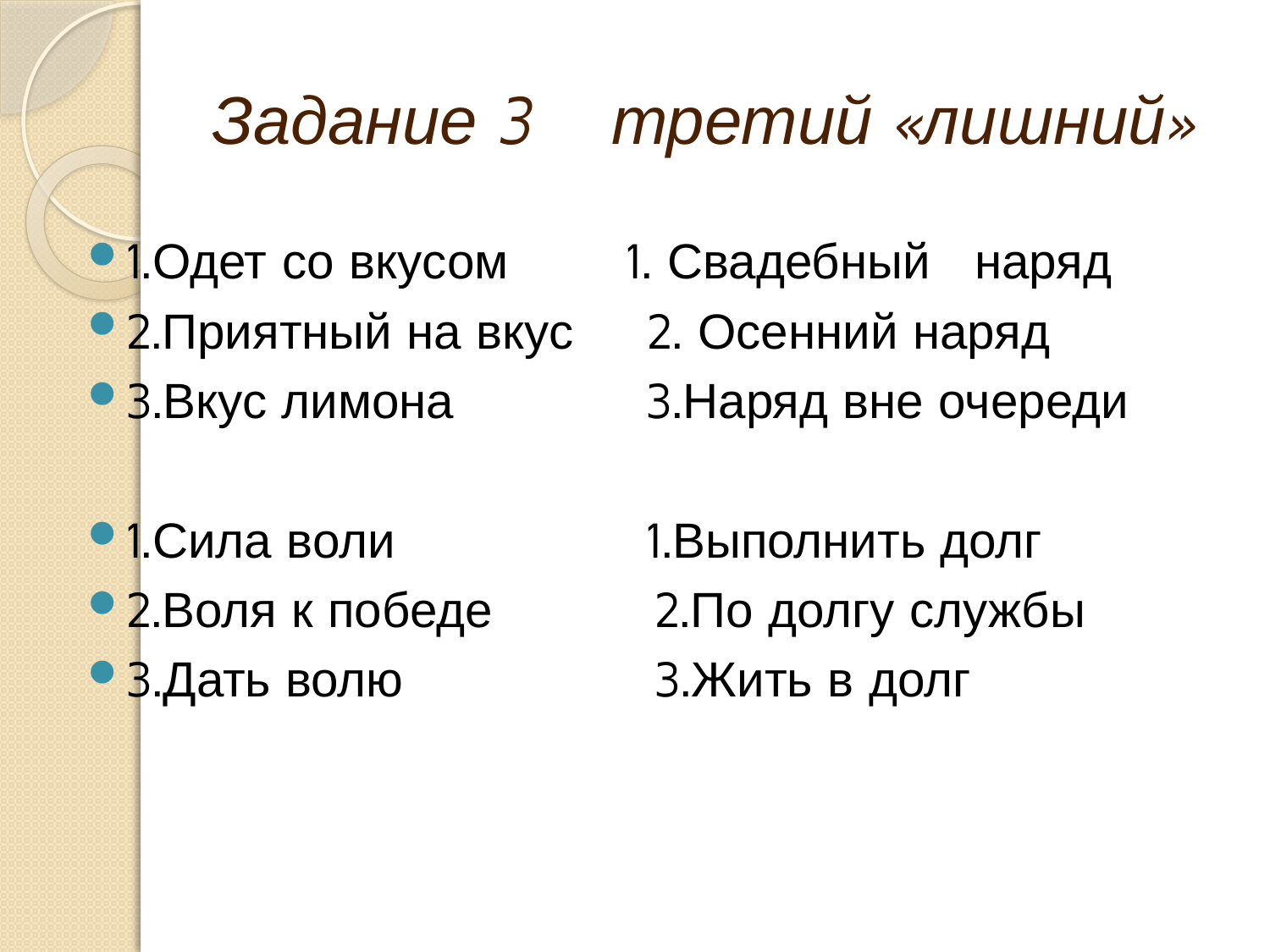

# Задание 3    третий «лишний»
1.Одет со вкусом        1. Свадебный   наряд
2.Приятный на вкус     2. Осенний наряд
3.Вкус лимона             3.Наряд вне очереди

1.Сила воли                 1.Выполнить долг
2.Воля к победе           2.По долгу службы
3.Дать волю                 3.Жить в долг